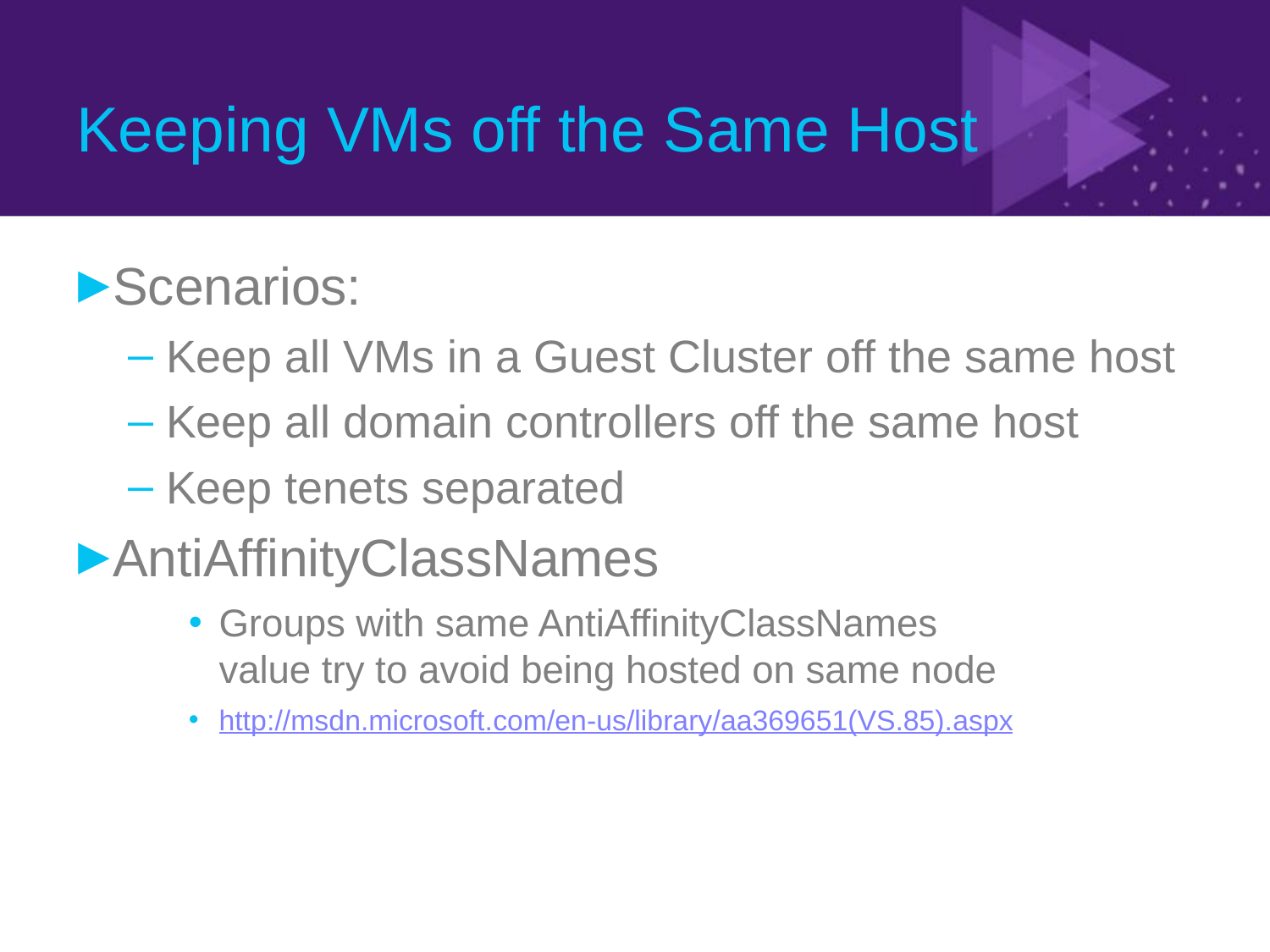

# Keeping VMs off the Same Host
Scenarios:
Keep all VMs in a Guest Cluster off the same host
Keep all domain controllers off the same host
Keep tenets separated
AntiAffinityClassNames
Groups with same AntiAffinityClassNames
value try to avoid being hosted on same node
http://msdn.microsoft.com/en-us/library/aa369651(VS.85).aspx